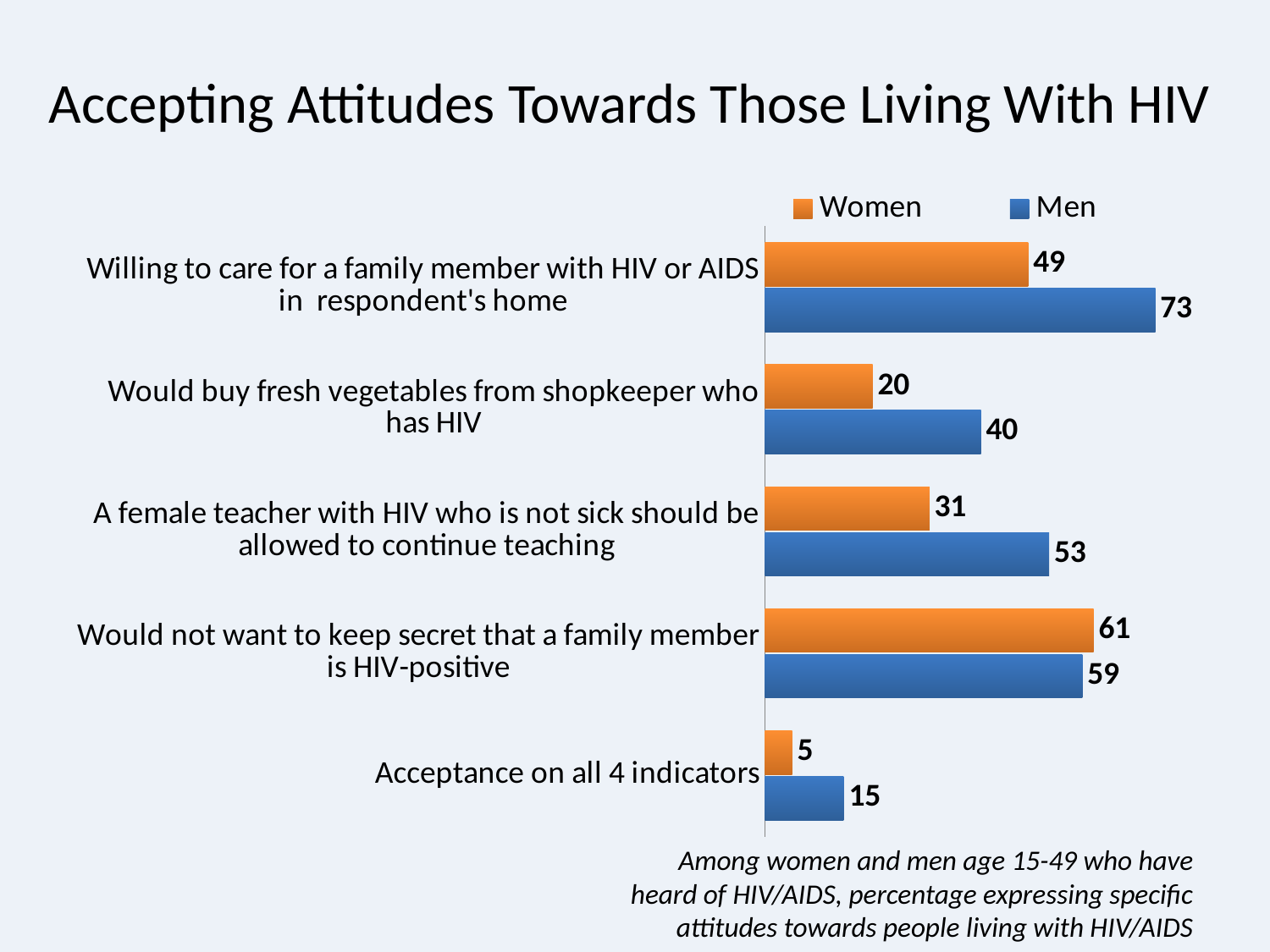

# Accepting Attitudes Towards Those Living With HIV

### Chart

| Category | Men  | Women |
|---|---|---|
| Acceptance on all 4 indicators | 14.7 | 5.1 |
| Would not want to keep secret that a family member is HIV-positive | 59.2 | 61.3 |
| A female teacher with HIV who is not sick should be allowed to continue teaching | 53.0 | 30.7 |
| Would buy fresh vegetables from shopkeeper who has HIV | 40.300000000000004 | 20.1 |
| Willing to care for a family member with HIV or AIDS in  respondent's home | 72.8 | 49.1 |
Among women and men age 15-49 who have heard of HIV/AIDS, percentage expressing specific attitudes towards people living with HIV/AIDS